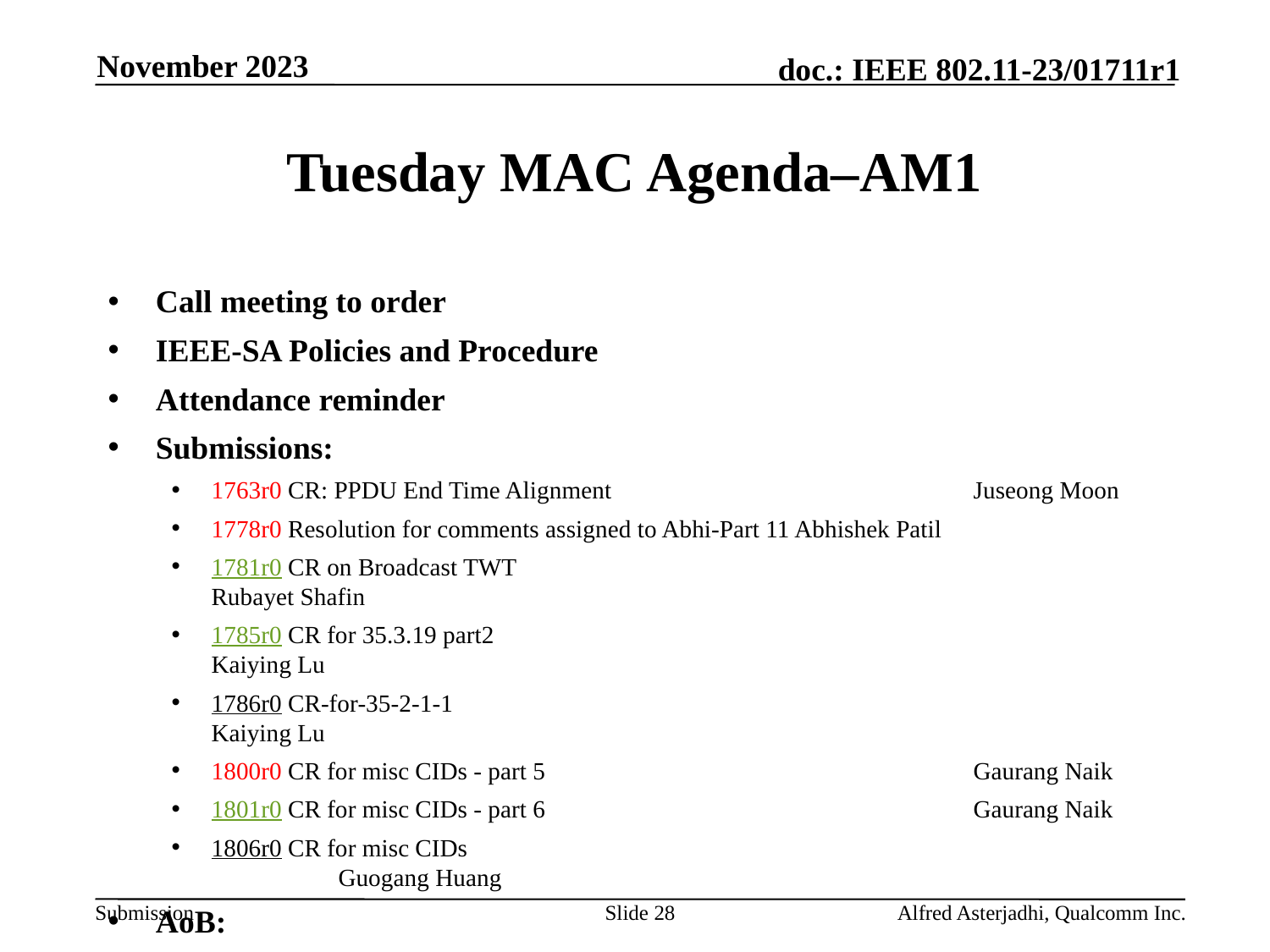

November 2023
# Tuesday MAC Agenda–AM1
Call meeting to order
IEEE-SA Policies and Procedure
Attendance reminder
Submissions:
1763r0 CR: PPDU End Time Alignment 			Juseong Moon
1778r0 Resolution for comments assigned to Abhi-Part 11 Abhishek Patil
1781r0 CR on Broadcast TWT 					Rubayet Shafin
1785r0 CR for 35.3.19 part2 					Kaiying Lu
1786r0 CR-for-35-2-1-1 						Kaiying Lu
1800r0 CR for misc CIDs - part 5 				Gaurang Naik
1801r0 CR for misc CIDs - part 6 				Gaurang Naik
1806r0 CR for misc CIDs 						Guogang Huang
AoB:
Recess
Slide 28
Alfred Asterjadhi, Qualcomm Inc.